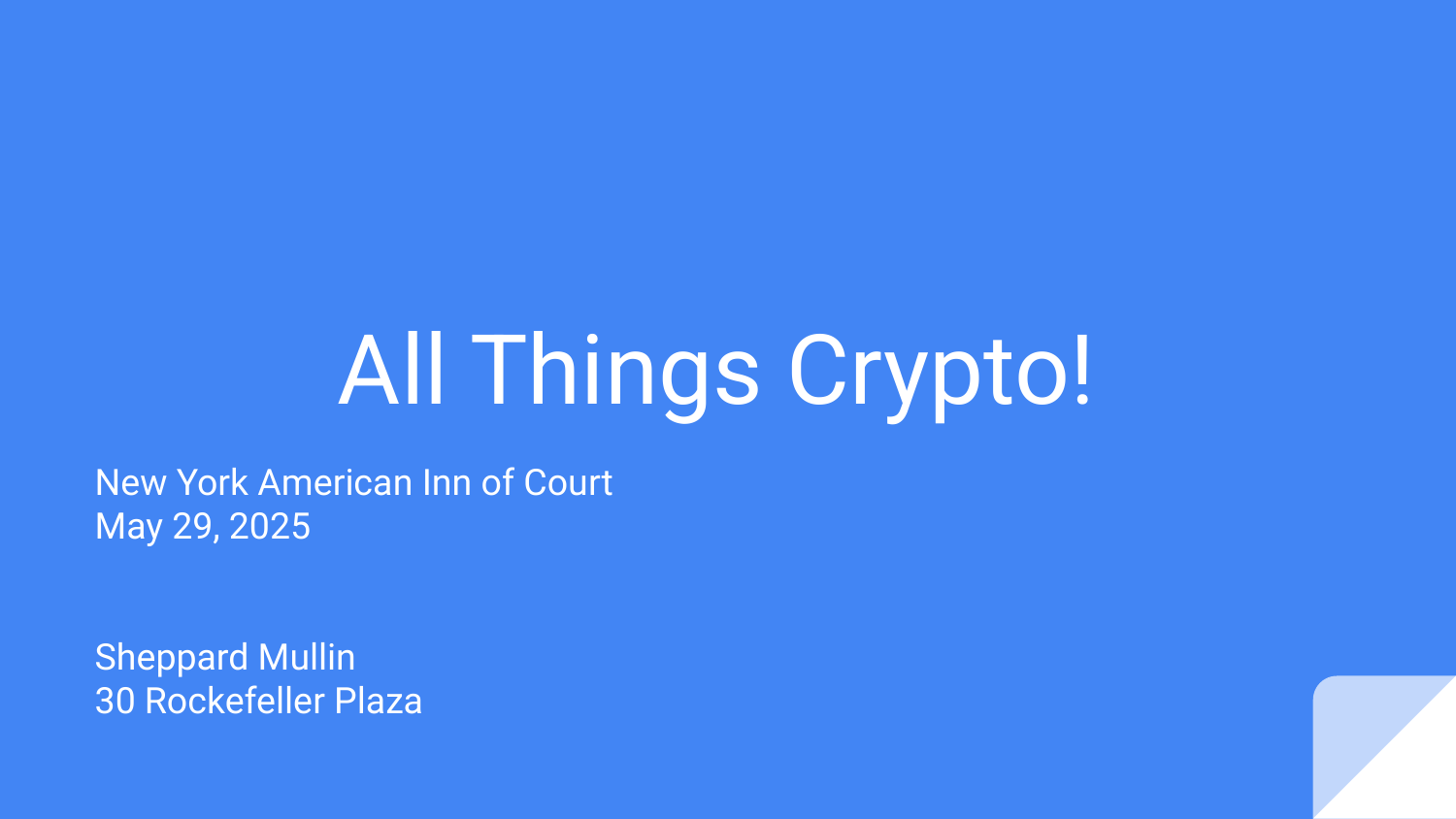

# All Things Crypto!
New York American Inn of Court
May 29, 2025

Sheppard Mullin
30 Rockefeller Plaza